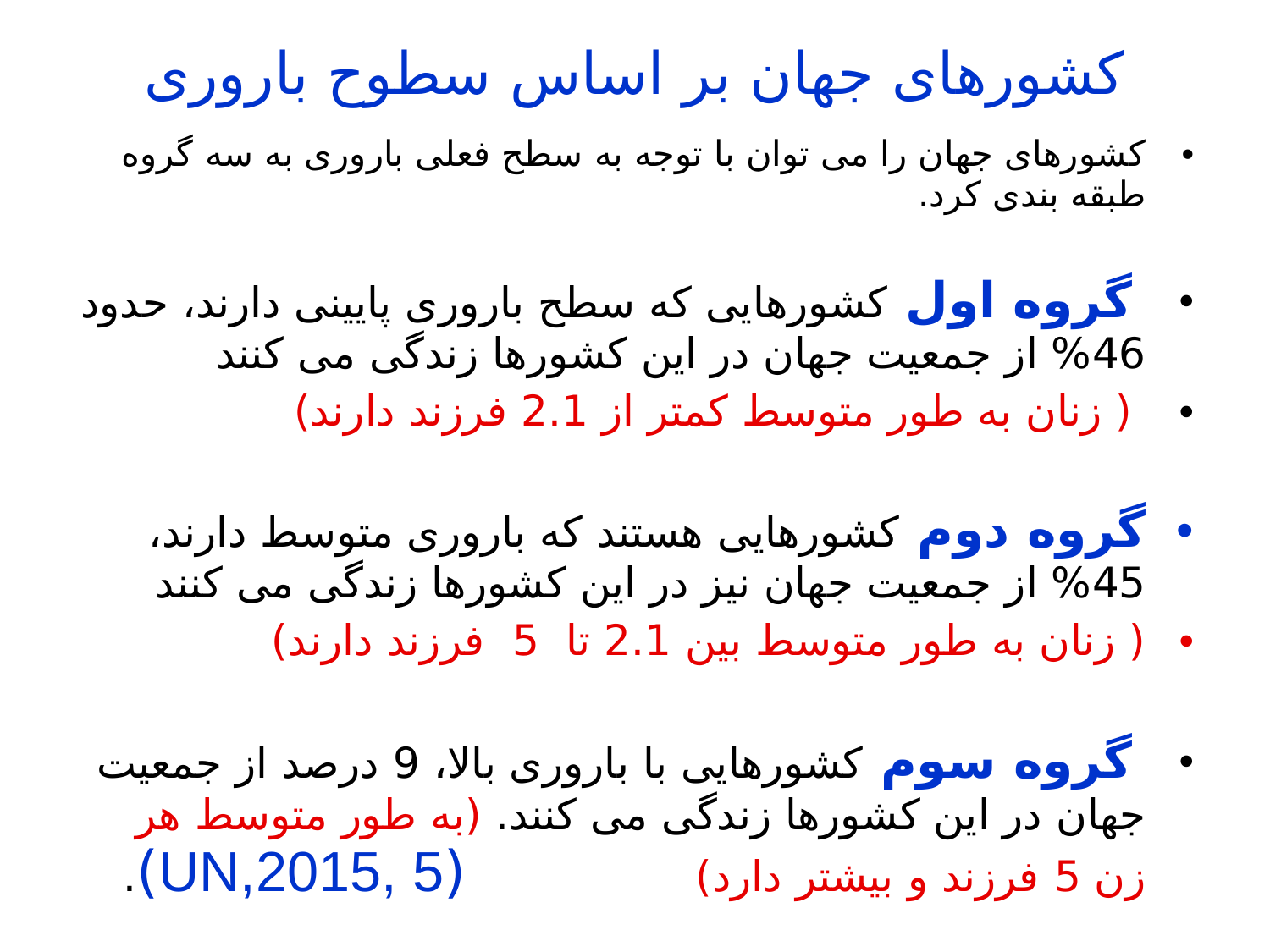

# کشورهای جهان بر اساس سطوح باروری
کشورهای جهان را می توان با توجه به سطح فعلی باروری به سه گروه طبقه بندی کرد.

 گروه اول کشورهایی که سطح باروری پایینی دارند، حدود 46% از جمعیت جهان در این کشورها زندگی می کنند
 ( زنان به طور متوسط کمتر از 2.1 فرزند دارند)

گروه دوم کشورهایی هستند که باروری متوسط دارند، 45% از جمعیت جهان نیز در این کشورها زندگی می کنند
( زنان به طور متوسط بین 2.1 تا  5  فرزند دارند)

 گروه سوم کشورهایی با باروری بالا، 9 درصد از جمعیت جهان در این کشورها زندگی می کنند. (به طور متوسط هر زن 5 فرزند و بیشتر دارد)                 (UN,2015, 5).